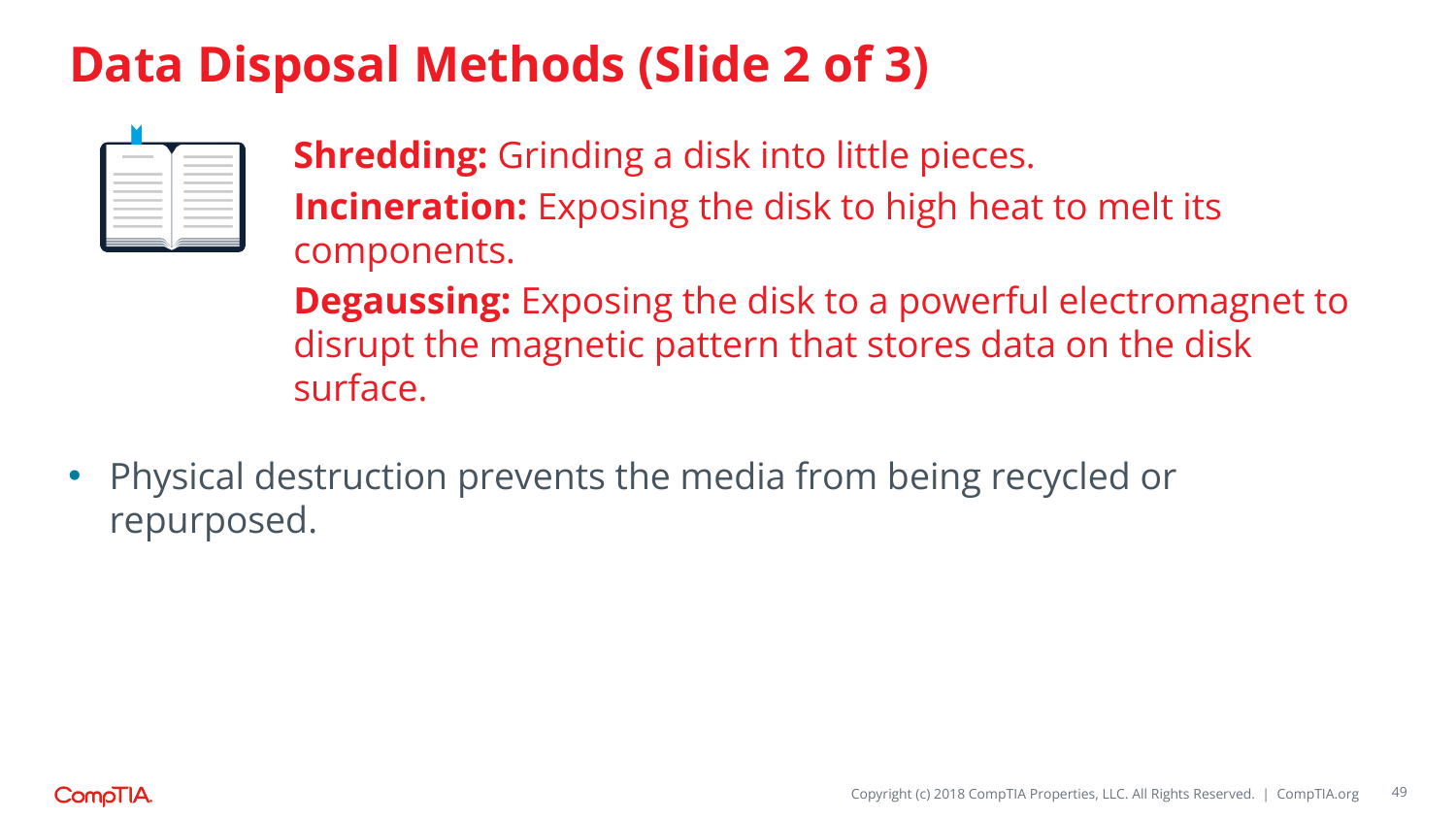

# Data Disposal Methods (Slide 2 of 3)
Shredding: Grinding a disk into little pieces.
Incineration: Exposing the disk to high heat to melt its components.
Degaussing: Exposing the disk to a powerful electromagnet to disrupt the magnetic pattern that stores data on the disk surface.
Physical destruction prevents the media from being recycled or repurposed.
49